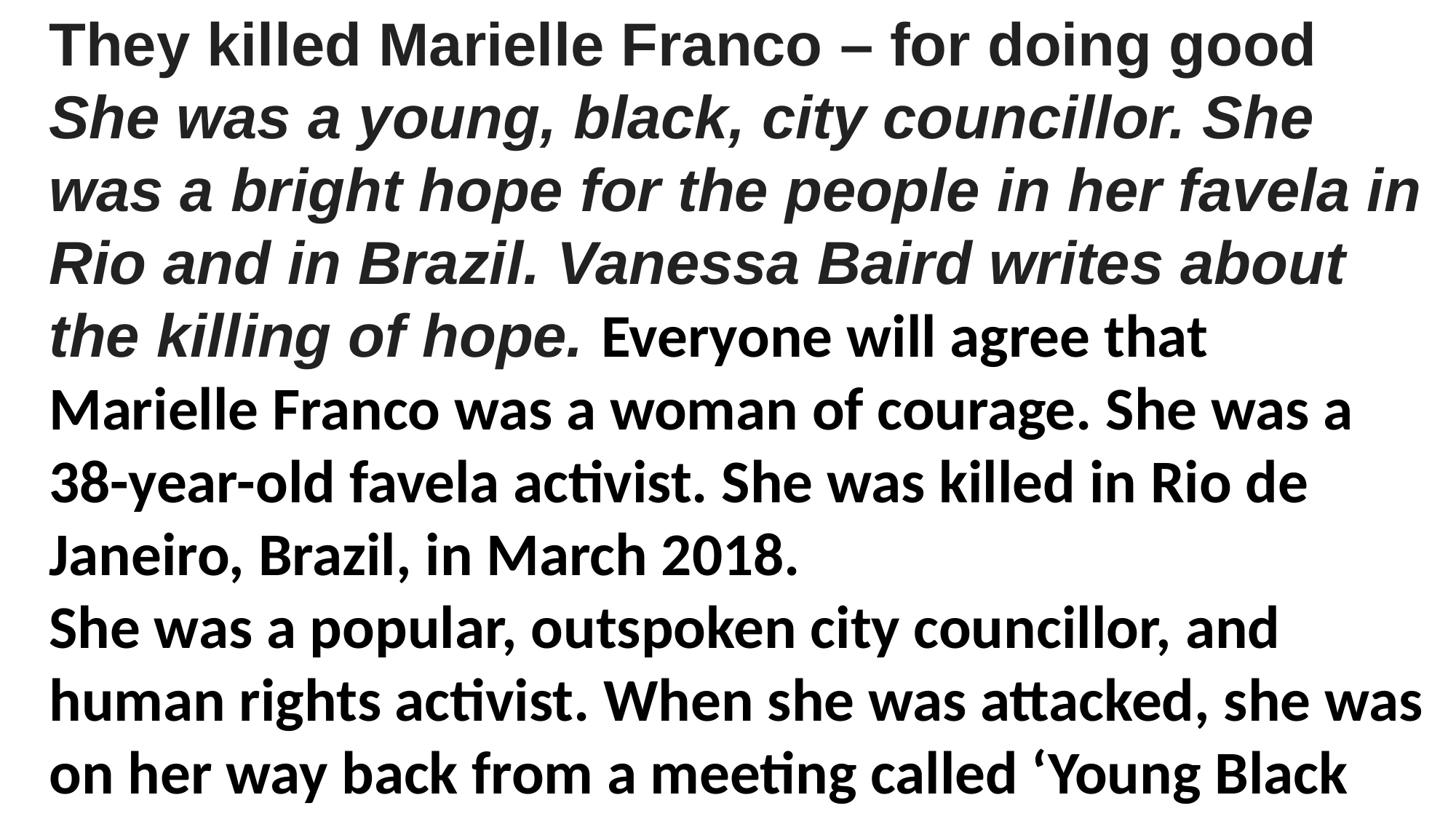

They killed Marielle Franco – for doing good
She was a young, black, city councillor. She was a bright hope for the people in her favela in Rio and in Brazil. Vanessa Baird writes about the killing of hope. Everyone will agree that Marielle Franco was a woman of courage. She was a 38-year-old favela activist. She was killed in Rio de Janeiro, Brazil, in March 2018.
She was a popular, outspoken city councillor, and human rights activist. When she was attacked, she was on her way back from a meeting called ‘Young Black Women Who Are Changing Power Structure’.